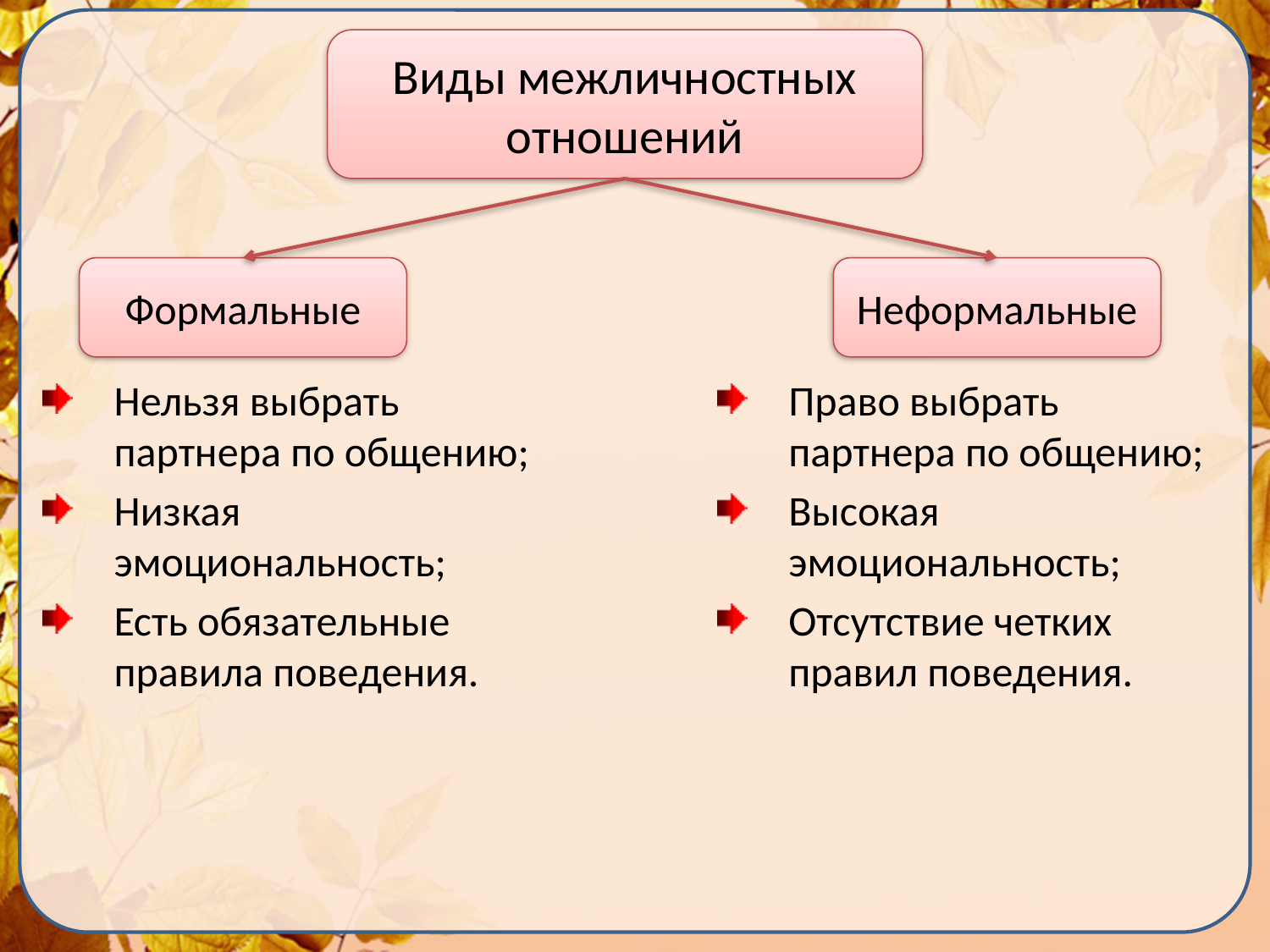

Виды межличностных отношений
Формальные
Неформальные
Нельзя выбрать партнера по общению;
Низкая эмоциональность;
Есть обязательные правила поведения.
Право выбрать партнера по общению;
Высокая эмоциональность;
Отсутствие четких правил поведения.